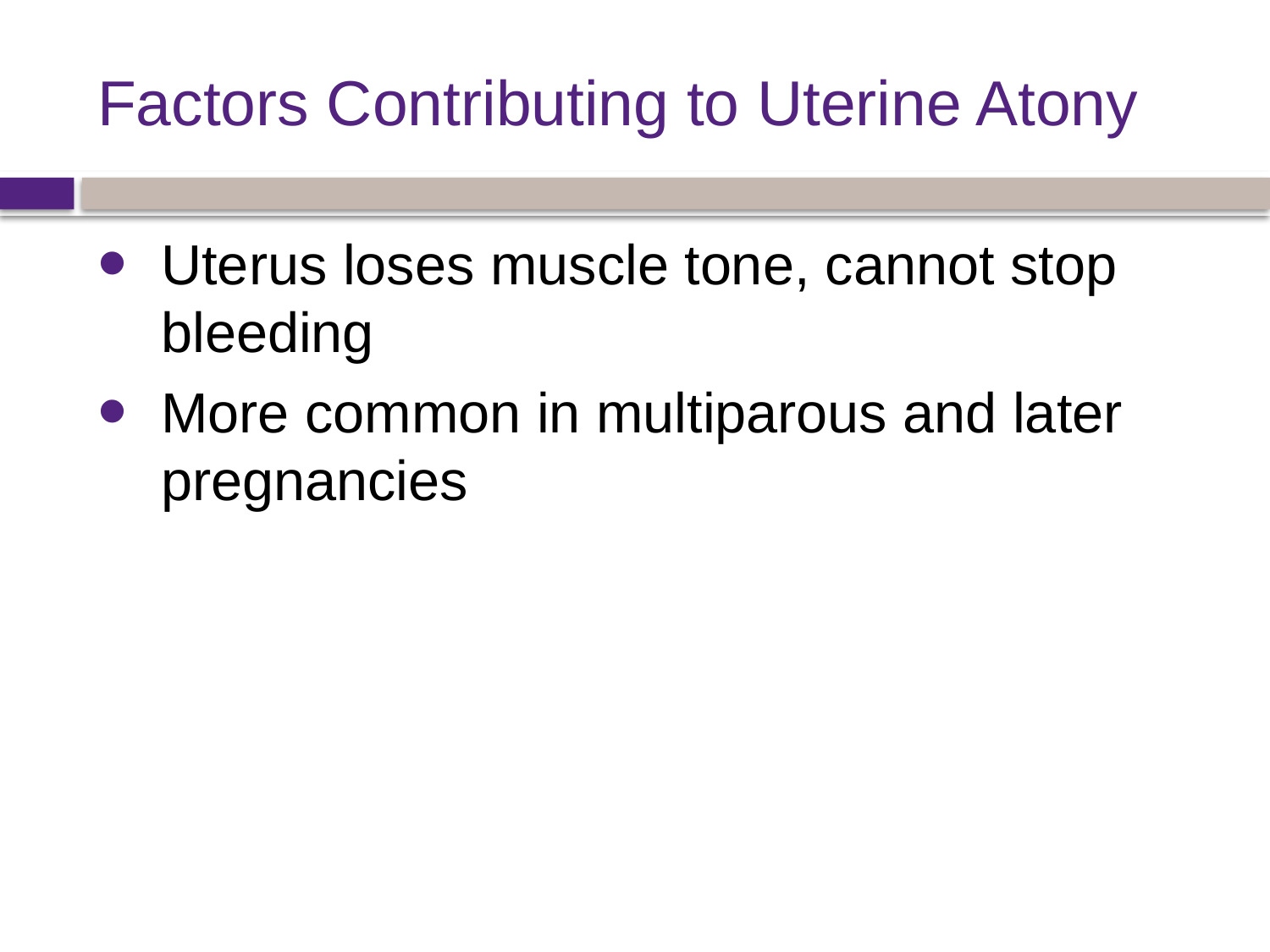

# Factors Contributing to Uterine Atony
Uterus loses muscle tone, cannot stop bleeding
More common in multiparous and later pregnancies